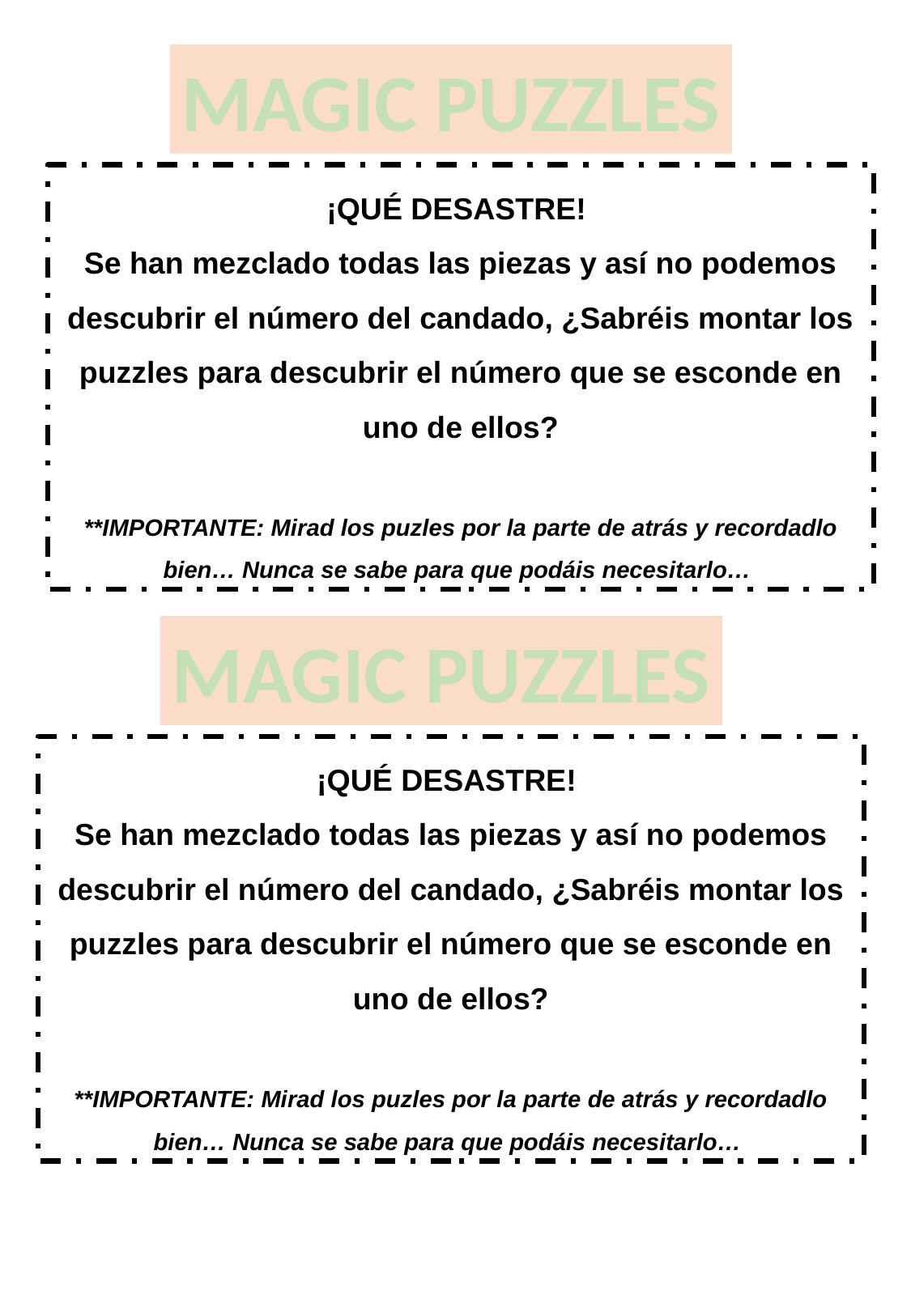

MAGIC PUZZLES
¡QUÉ DESASTRE!
Se han mezclado todas las piezas y así no podemos descubrir el número del candado, ¿Sabréis montar los puzzles para descubrir el número que se esconde en uno de ellos?

**IMPORTANTE: Mirad los puzles por la parte de atrás y recordadlo bien… Nunca se sabe para que podáis necesitarlo…
MAGIC PUZZLES
¡QUÉ DESASTRE!
Se han mezclado todas las piezas y así no podemos descubrir el número del candado, ¿Sabréis montar los puzzles para descubrir el número que se esconde en uno de ellos?

**IMPORTANTE: Mirad los puzles por la parte de atrás y recordadlo bien… Nunca se sabe para que podáis necesitarlo…